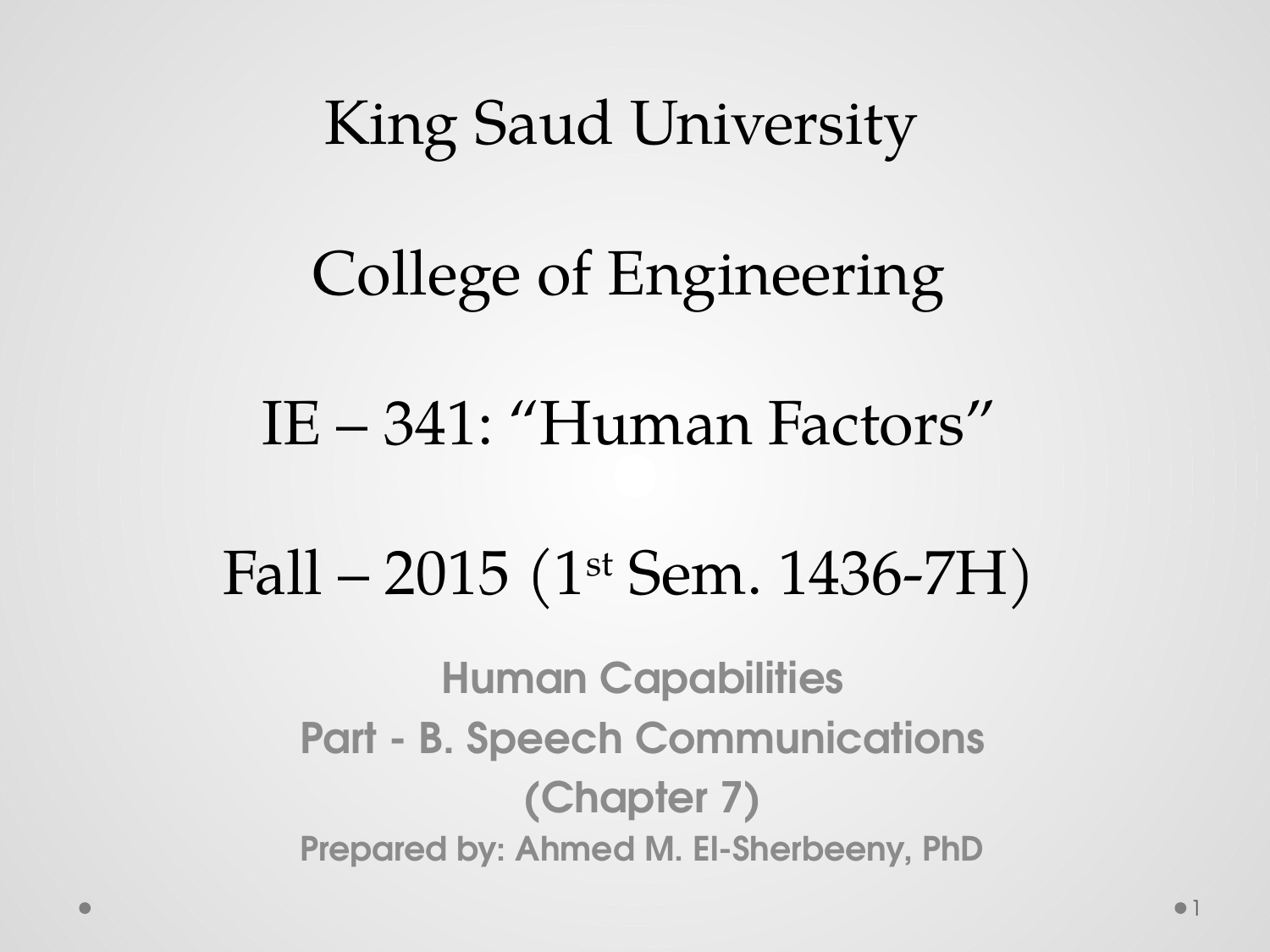

# King Saud University College of Engineering IE – 341: “Human Factors” Fall – 2015 (1st Sem. 1436-7H)
Human Capabilities
Part - B. Speech Communications
(Chapter 7)
Prepared by: Ahmed M. El-Sherbeeny, PhD
1